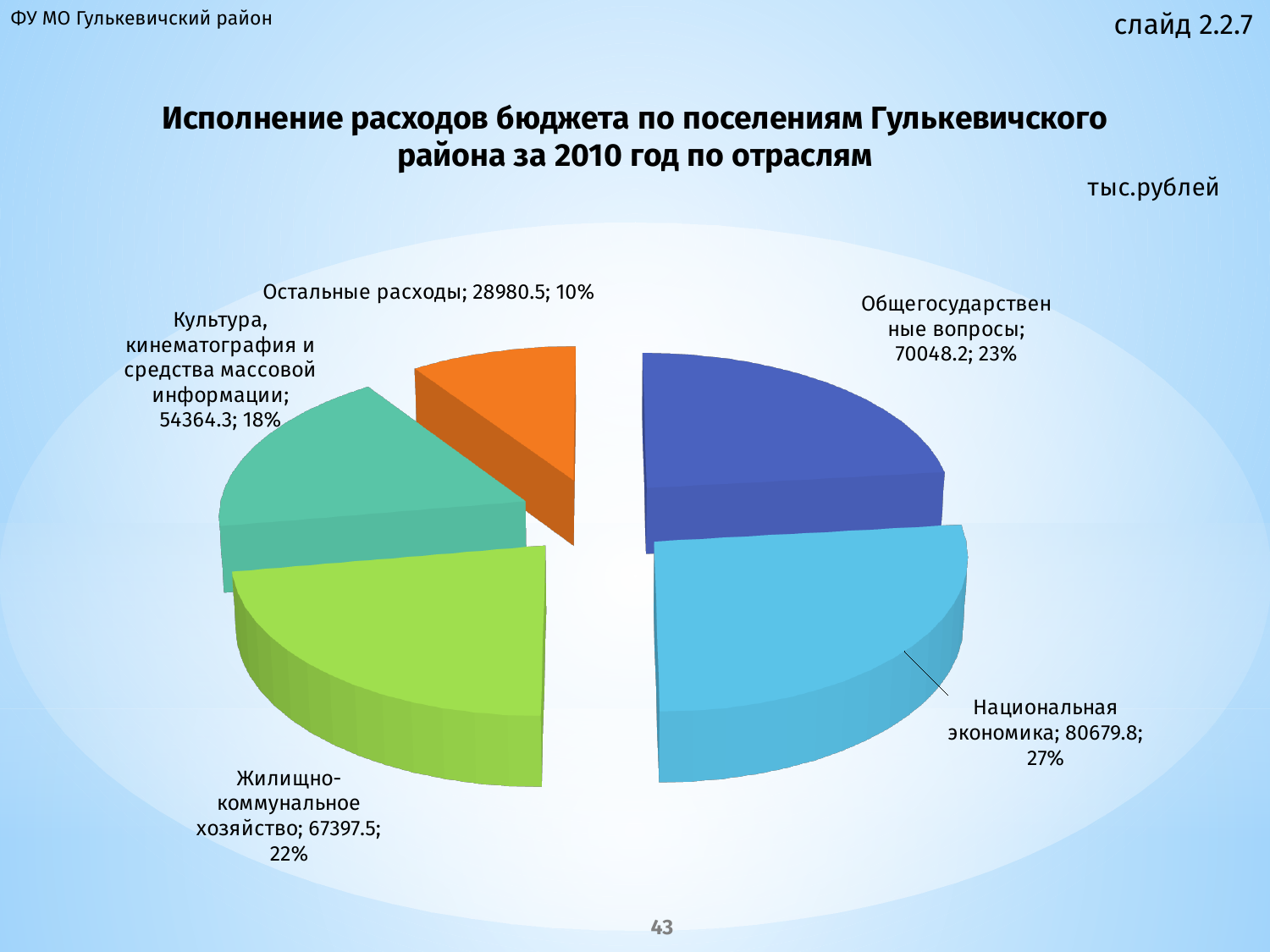

слайд 2.2.7
ФУ МО Гулькевичский район

[unsupported chart]

43